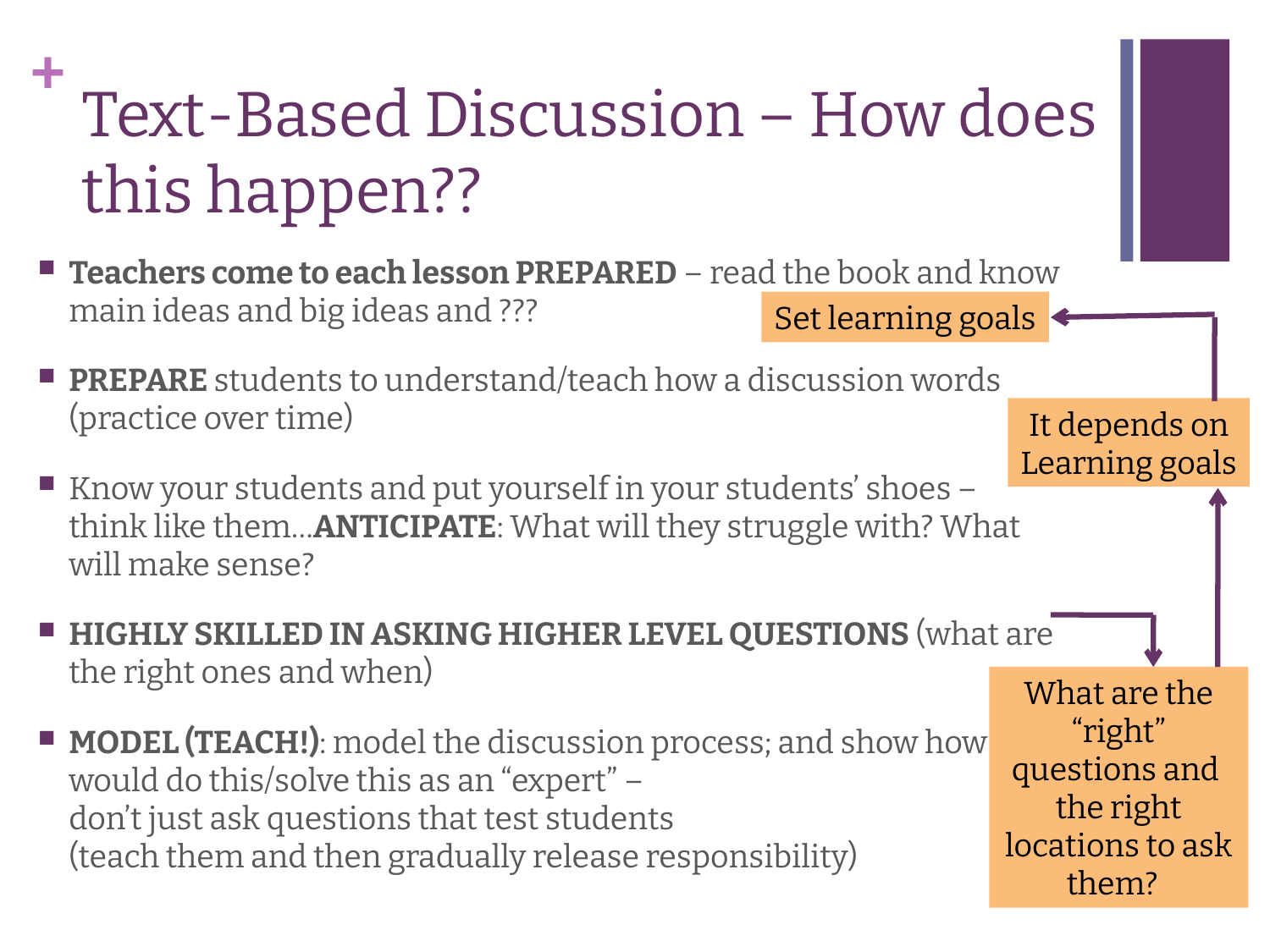

# Text-Based Discussion – How does this happen??
Teachers come to each lesson PREPARED – read the book and know main ideas and big ideas and ???
PREPARE students to understand/teach how a discussion words (practice over time)
Know your students and put yourself in your students’ shoes – think like them…ANTICIPATE: What will they struggle with? What will make sense?
HIGHLY SKILLED IN ASKING HIGHER LEVEL QUESTIONS (what are the right ones and when)
MODEL (TEACH!): model the discussion process; and show how YOU would do this/solve this as an “expert” –
don’t just ask questions that test students
(teach them and then gradually release responsibility)

Set learning goals
It depends on
Learning goals
What are the “right” questions and
the right locations to ask them?